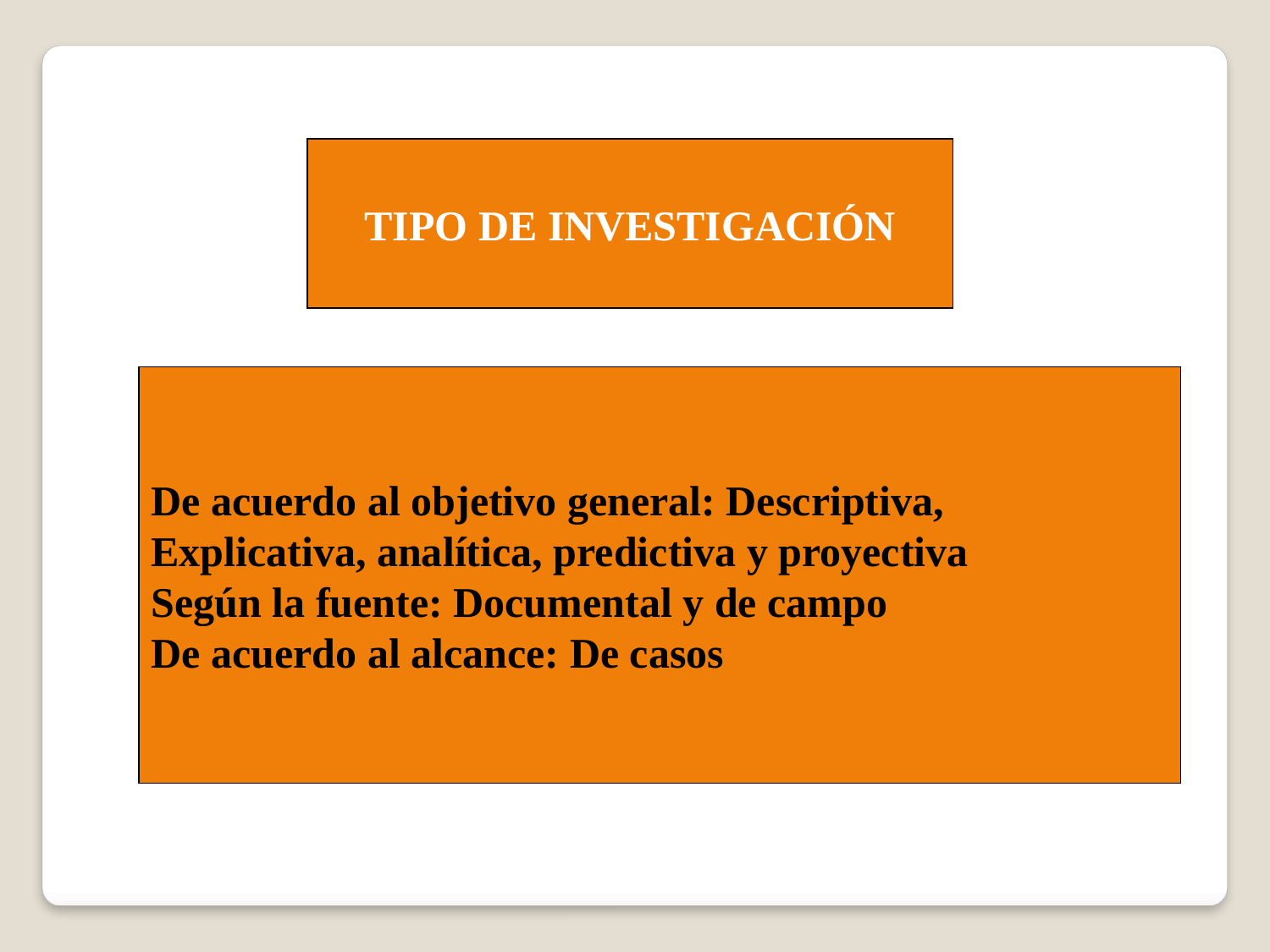

TIPO DE INVESTIGACIÓN

De acuerdo al objetivo general: Descriptiva,
Explicativa, analítica, predictiva y proyectiva
Según la fuente: Documental y de campo
De acuerdo al alcance: De casos